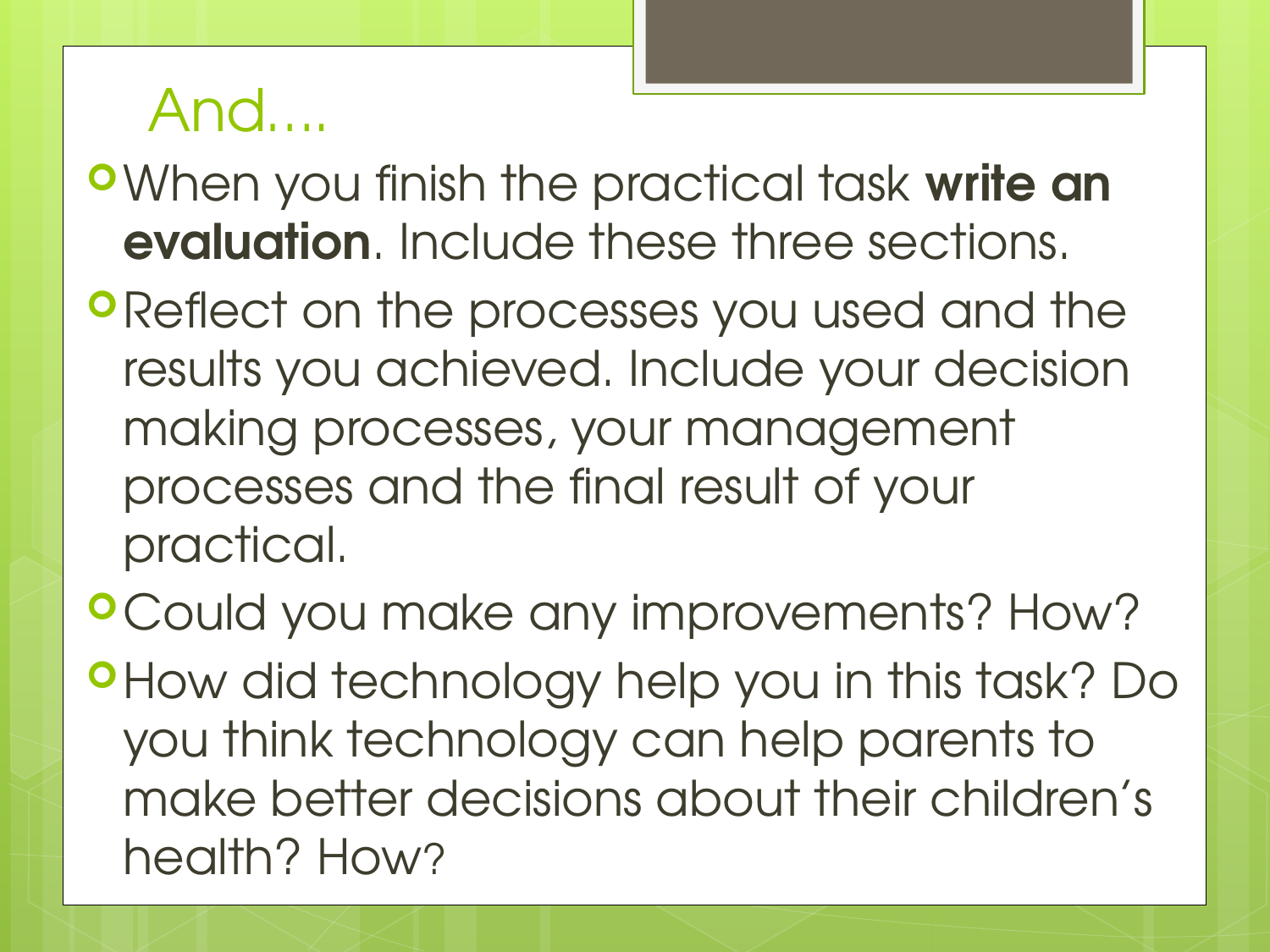

# And….
When you finish the practical task write an evaluation. Include these three sections.
Reflect on the processes you used and the results you achieved. Include your decision making processes, your management processes and the final result of your practical.
Could you make any improvements? How?
How did technology help you in this task? Do you think technology can help parents to make better decisions about their children’s health? How?